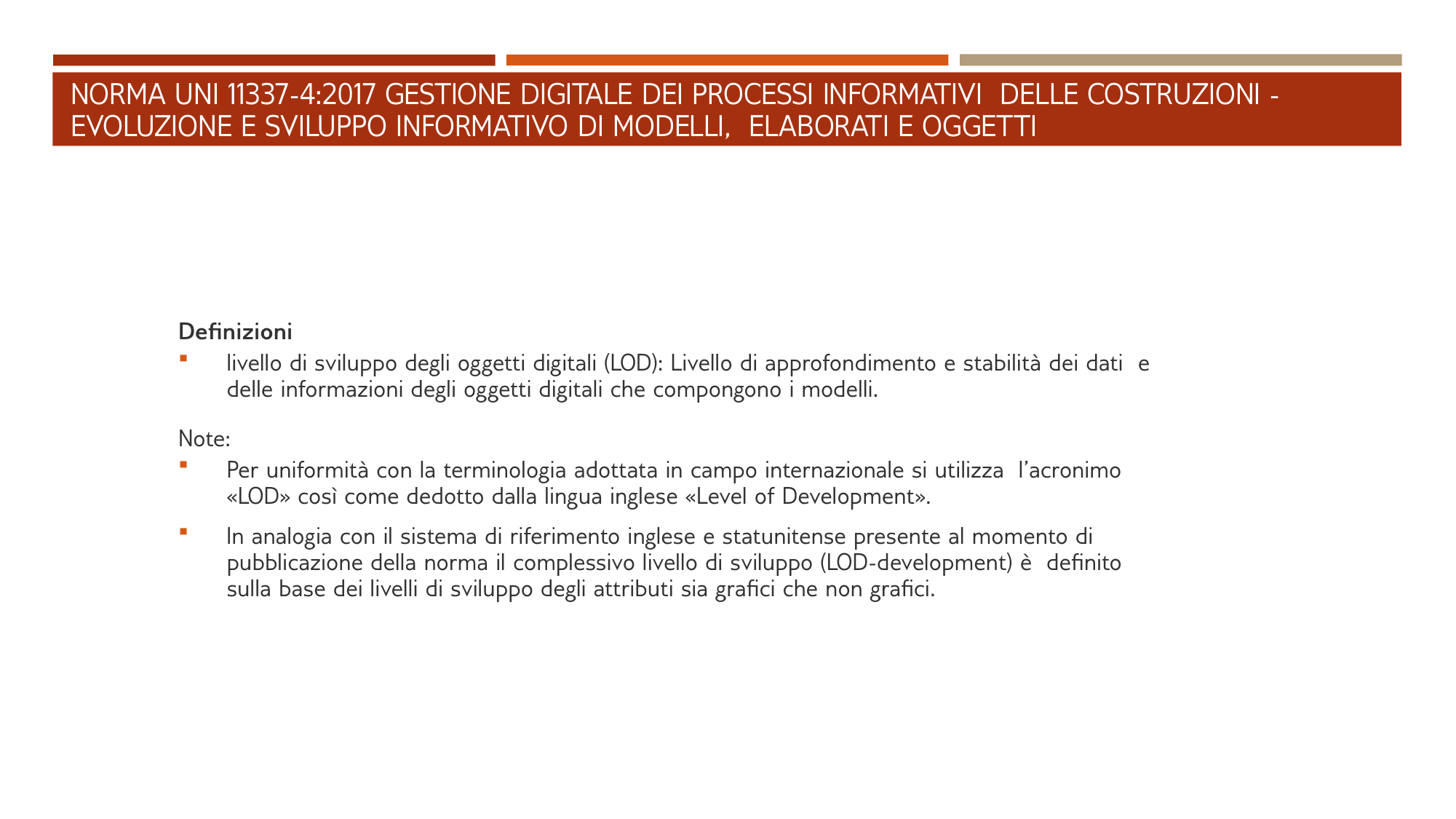

# Norma UNI 11337-4:2017 Gestione digitale dei processi informativi  delle costruzioni - Evoluzione e sviluppo informativo di modelli,  elaborati e oggetti
Definizioni
livello di sviluppo degli oggetti digitali (LOD): Livello di approfondimento e stabilità dei dati  e delle informazioni degli oggetti digitali che compongono i modelli.
Note:
Per uniformità con la terminologia adottata in campo internazionale si utilizza  l’acronimo «LOD» così come dedotto dalla lingua inglese «Level of Development».
ln analogia con il sistema di riferimento inglese e statunitense presente al momento di  pubblicazione della norma il complessivo livello di sviluppo (LOD-development) è  definito sulla base dei livelli di sviluppo degli attributi sia grafici che non grafici.